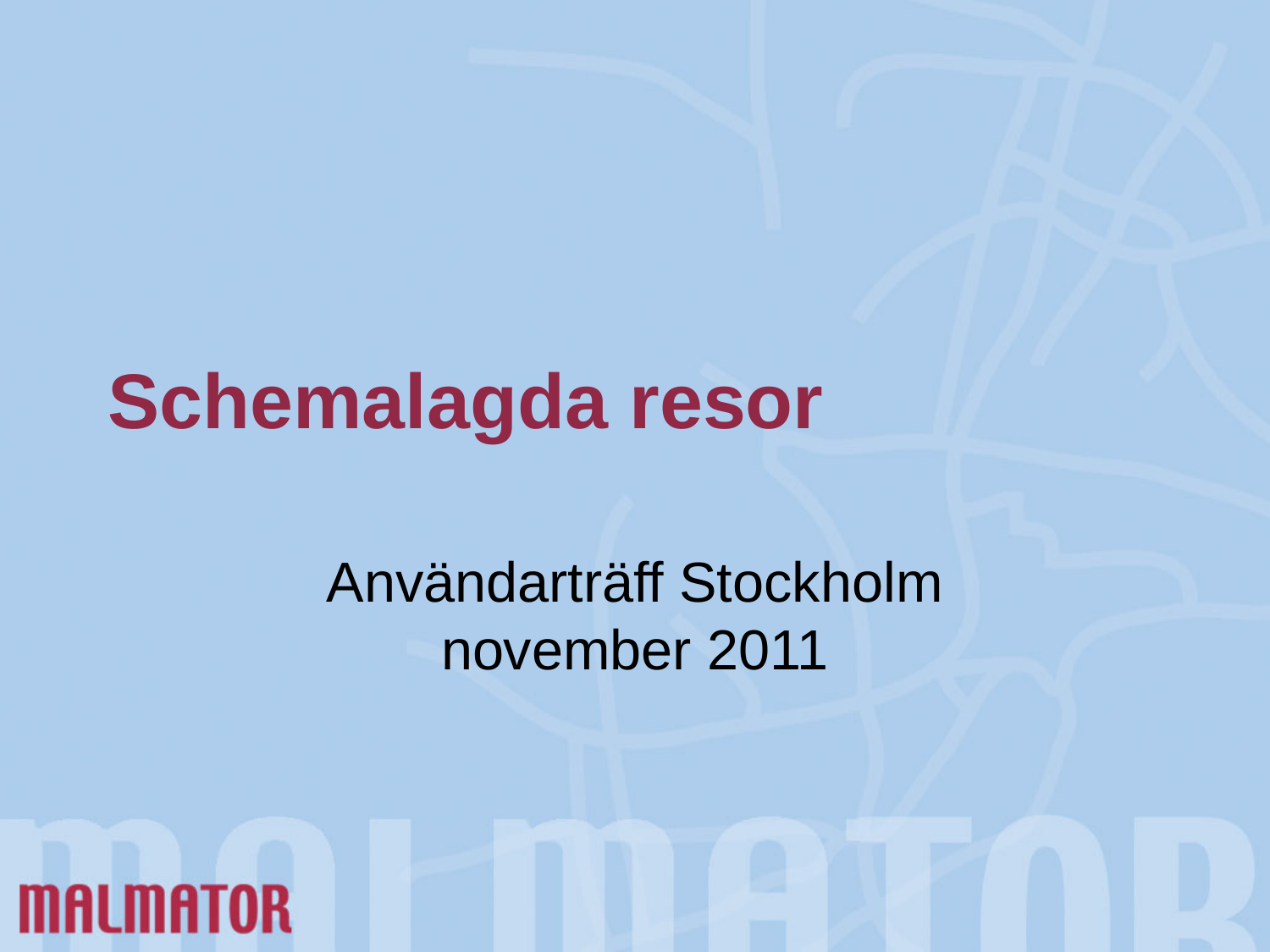

# Schemalagda resor
Användarträff Stockholm november 2011